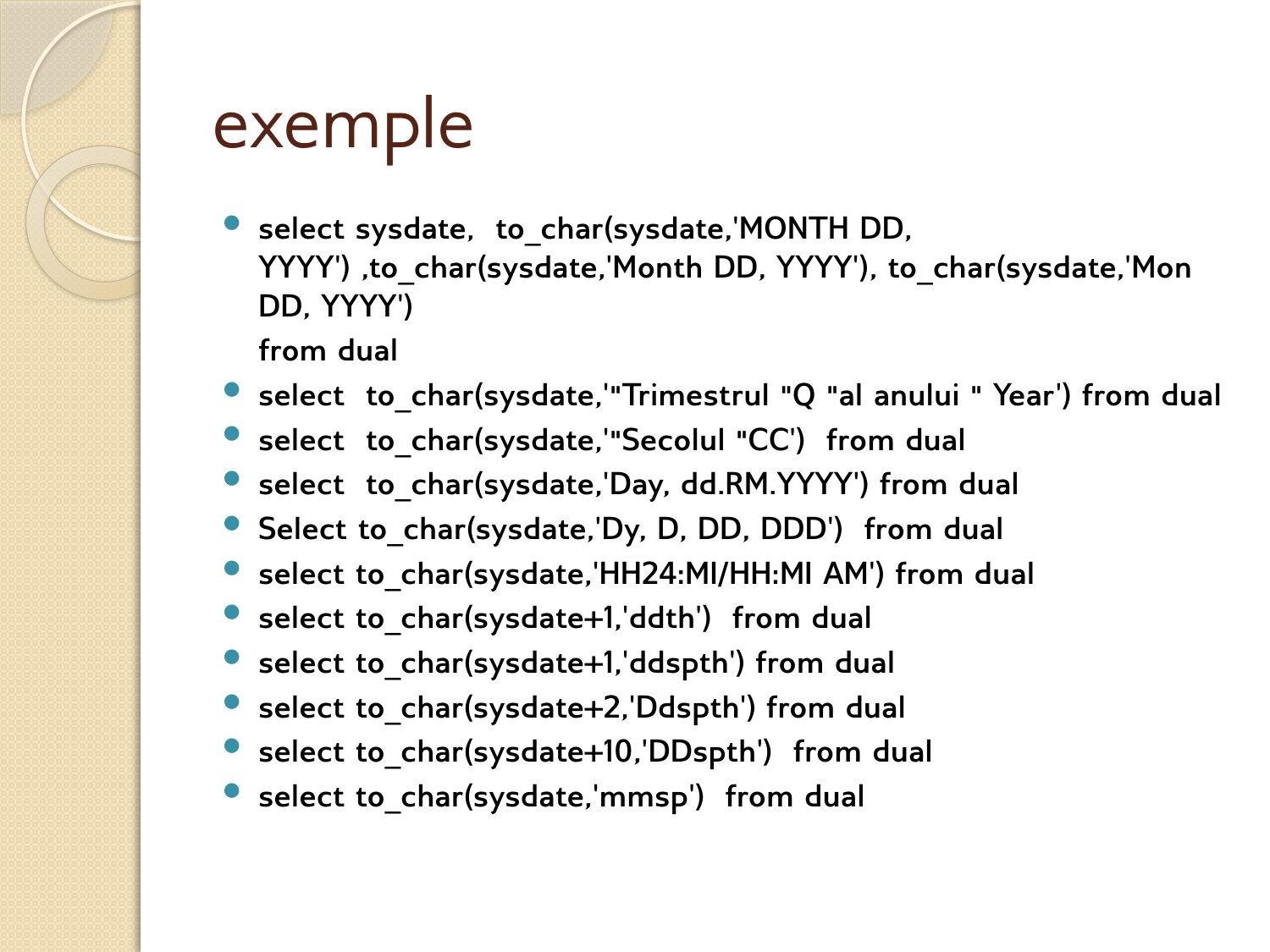

# exemple
select sysdate,  to_char(sysdate,'MONTH DD, YYYY') ,to_char(sysdate,'Month DD, YYYY'), to_char(sysdate,'Mon DD, YYYY')
 	from dual
select  to_char(sysdate,'"Trimestrul "Q "al anului " Year') from dual
select  to_char(sysdate,'"Secolul "CC')  from dual
select  to_char(sysdate,'Day, dd.RM.YYYY') from dual
Select to_char(sysdate,'Dy, D, DD, DDD')  from dual
select to_char(sysdate,'HH24:MI/HH:MI AM') from dual
select to_char(sysdate+1,'ddth')  from dual
select to_char(sysdate+1,'ddspth') from dual
select to_char(sysdate+2,'Ddspth') from dual
select to_char(sysdate+10,'DDspth')  from dual
select to_char(sysdate,'mmsp')  from dual